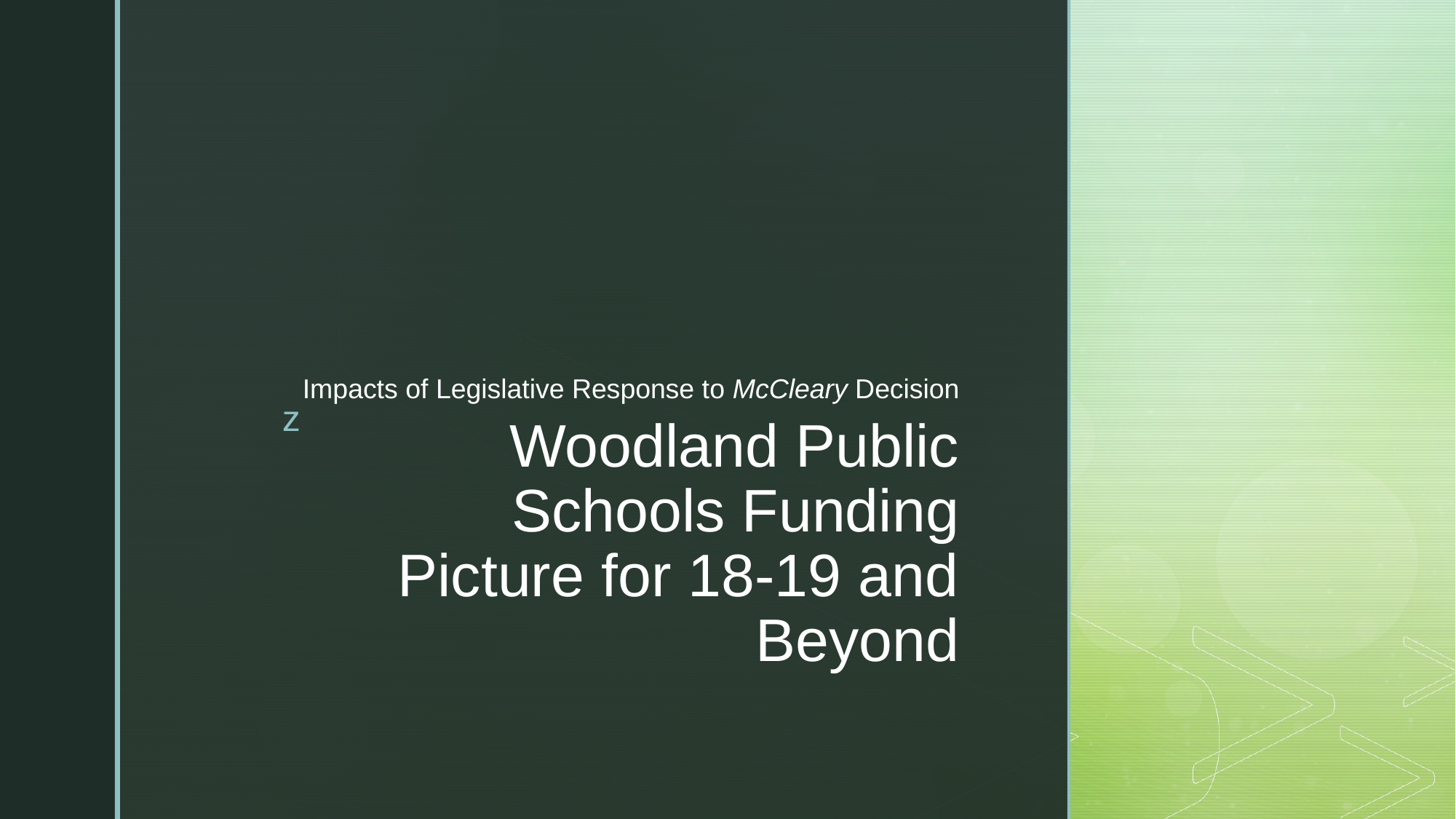

Impacts of Legislative Response to McCleary Decision
# Woodland Public Schools Funding Picture for 18-19 and Beyond